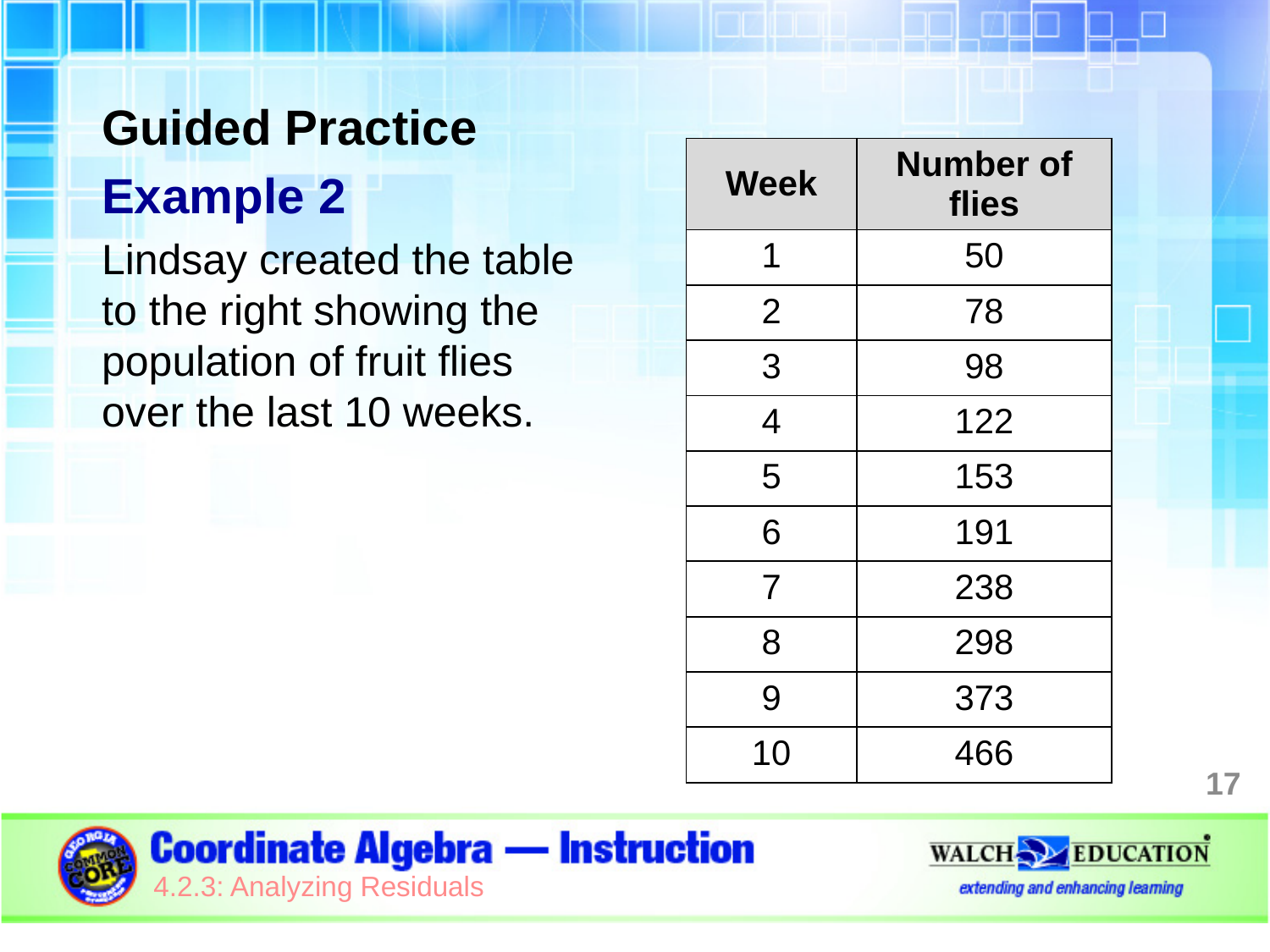

Guided Practice
Example 2
Lindsay created the table
to the right showing the
population of fruit flies
over the last 10 weeks.

| Week | Number of flies |
| --- | --- |
| 1 | 50 |
| 2 | 78 |
| 3 | 98 |
| 4 | 122 |
| 5 | 153 |
| 6 | 191 |
| 7 | 238 |
| 8 | 298 |
| 9 | 373 |
| 10 | 466 |
17
4.2.3: Analyzing Residuals